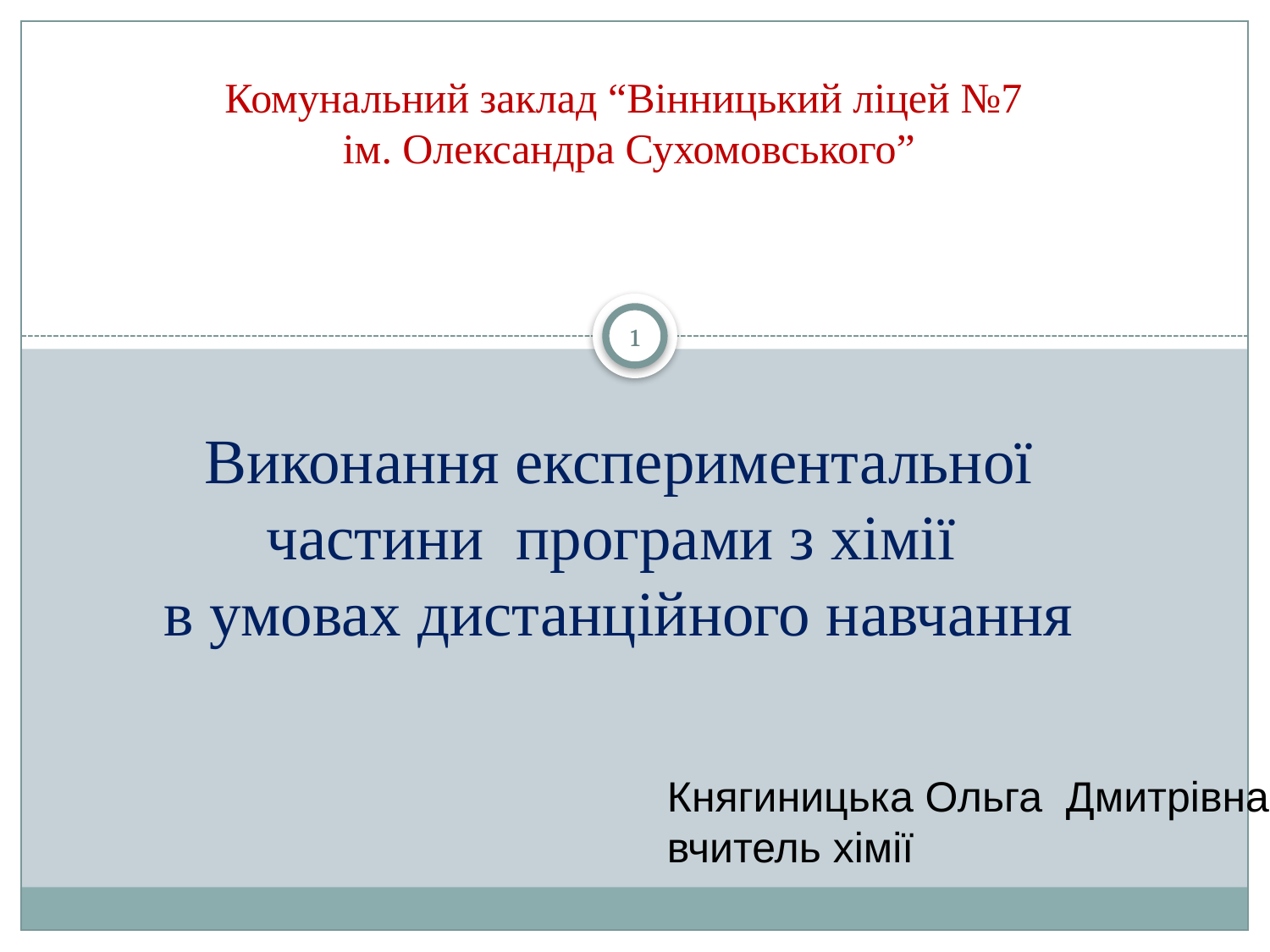

# Комунальний заклад “Вінницький ліцей №7 ім. Олександра Сухомовського”
1
Виконання експериментальної частини  програми з хімії
в умовах дистанційного навчання
Княгиницька Ольга  Дмитрівна
вчитель хімії